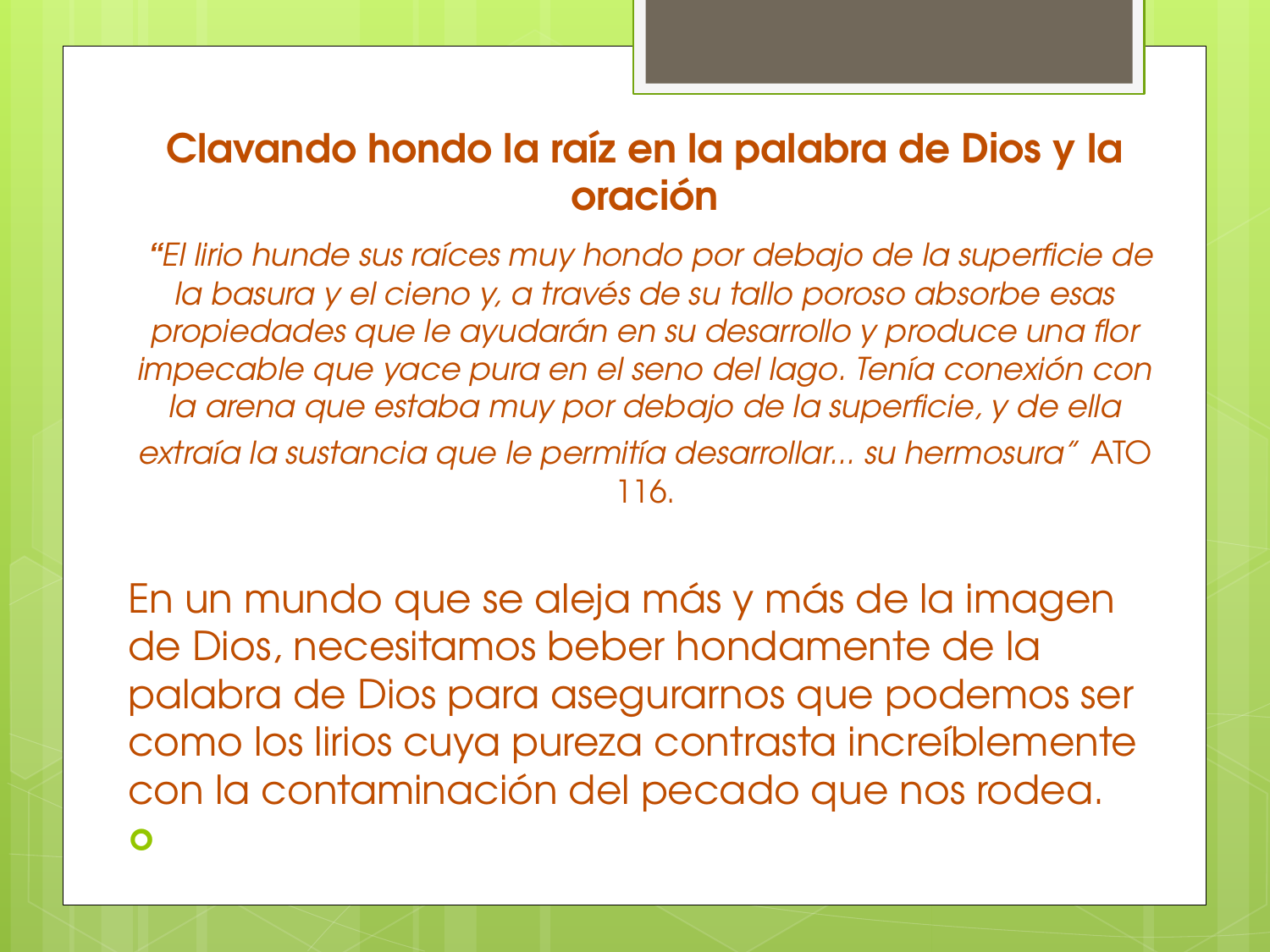

Clavando hondo la raíz en la palabra de Dios y la oración
 “El lirio hunde sus raíces muy hondo por debajo de la superficie de la basura y el cieno y, a través de su tallo poroso absorbe esas propiedades que le ayudarán en su desarrollo y produce una flor impecable que yace pura en el seno del lago. Tenía conexión con la arena que estaba muy por debajo de la superficie, y de ella extraía la sustancia que le permitía desarrollar... su hermosura” ATO 116.

En un mundo que se aleja más y más de la imagen de Dios, necesitamos beber hondamente de la palabra de Dios para asegurarnos que podemos ser como los lirios cuya pureza contrasta increíblemente con la contaminación del pecado que nos rodea.